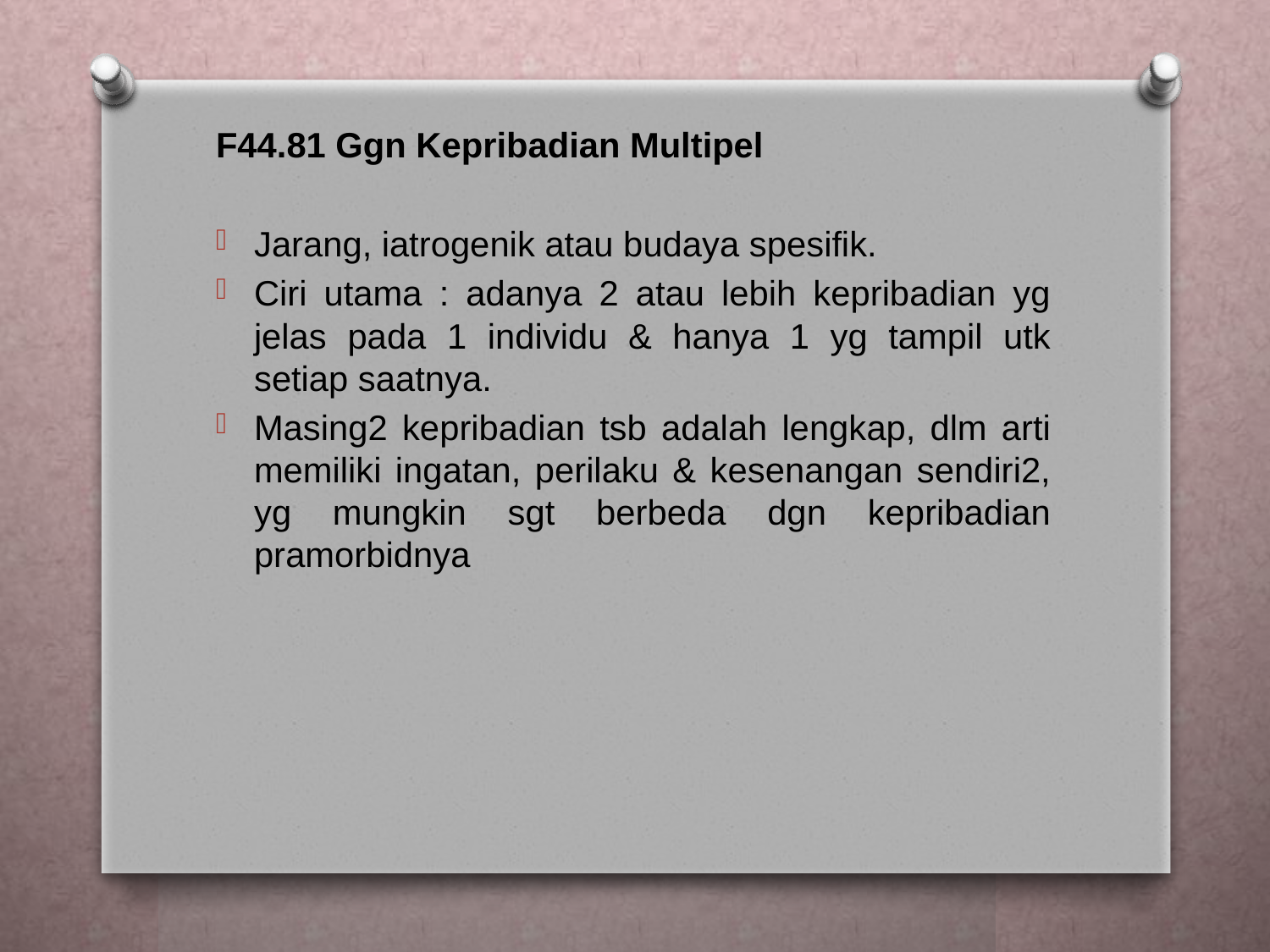

F44.81 Ggn Kepribadian Multipel

Jarang, iatrogenik atau budaya spesifik.
Ciri utama : adanya 2 atau lebih kepribadian yg jelas pada 1 individu & hanya 1 yg tampil utk setiap saatnya.
Masing2 kepribadian tsb adalah lengkap, dlm arti memiliki ingatan, perilaku & kesenangan sendiri2, yg mungkin sgt berbeda dgn kepribadian pramorbidnya